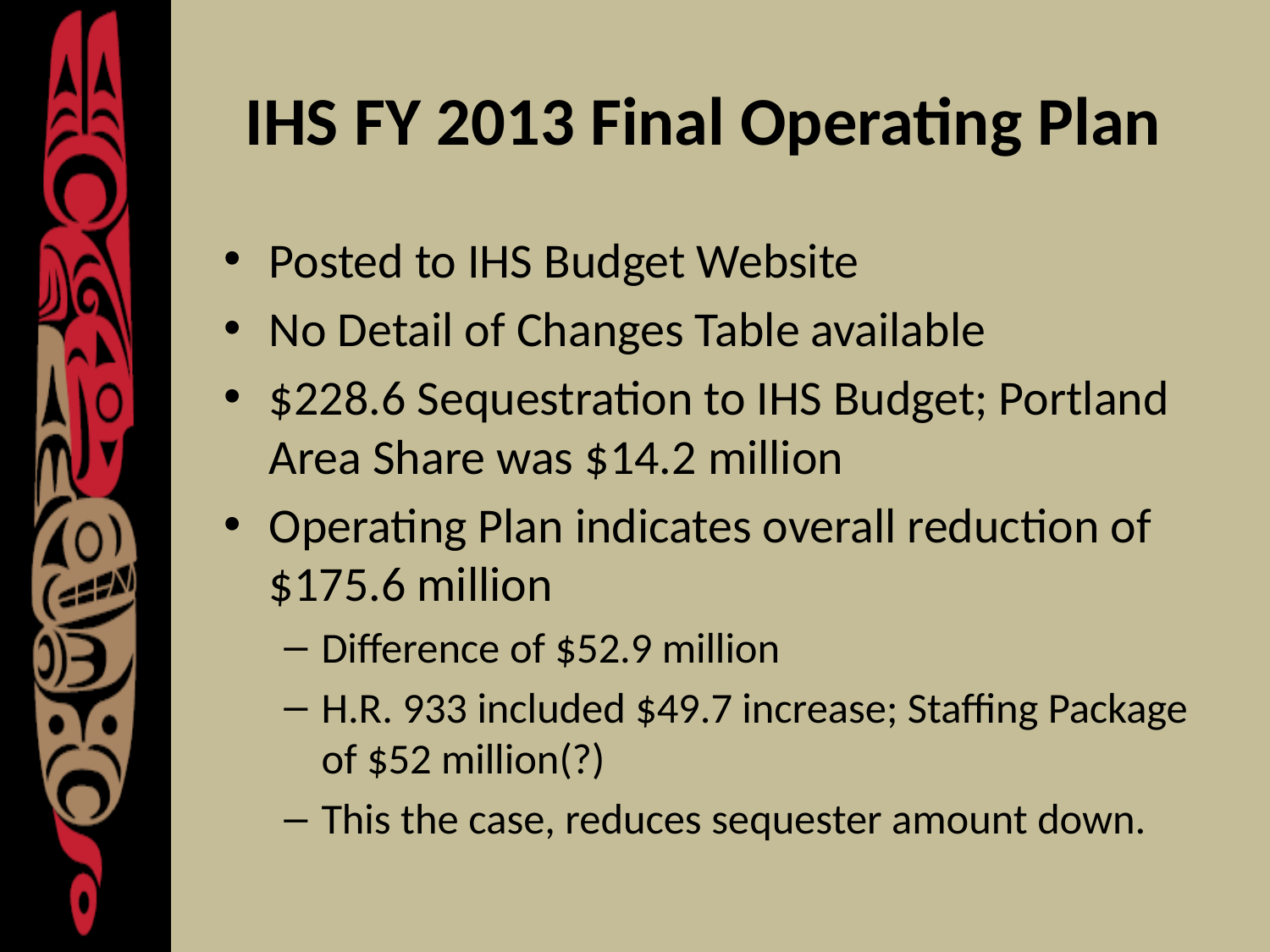

# IHS FY 2013 Final Operating Plan
Posted to IHS Budget Website
No Detail of Changes Table available
$228.6 Sequestration to IHS Budget; Portland Area Share was $14.2 million
Operating Plan indicates overall reduction of $175.6 million
Difference of $52.9 million
H.R. 933 included $49.7 increase; Staffing Package of $52 million(?)
This the case, reduces sequester amount down.